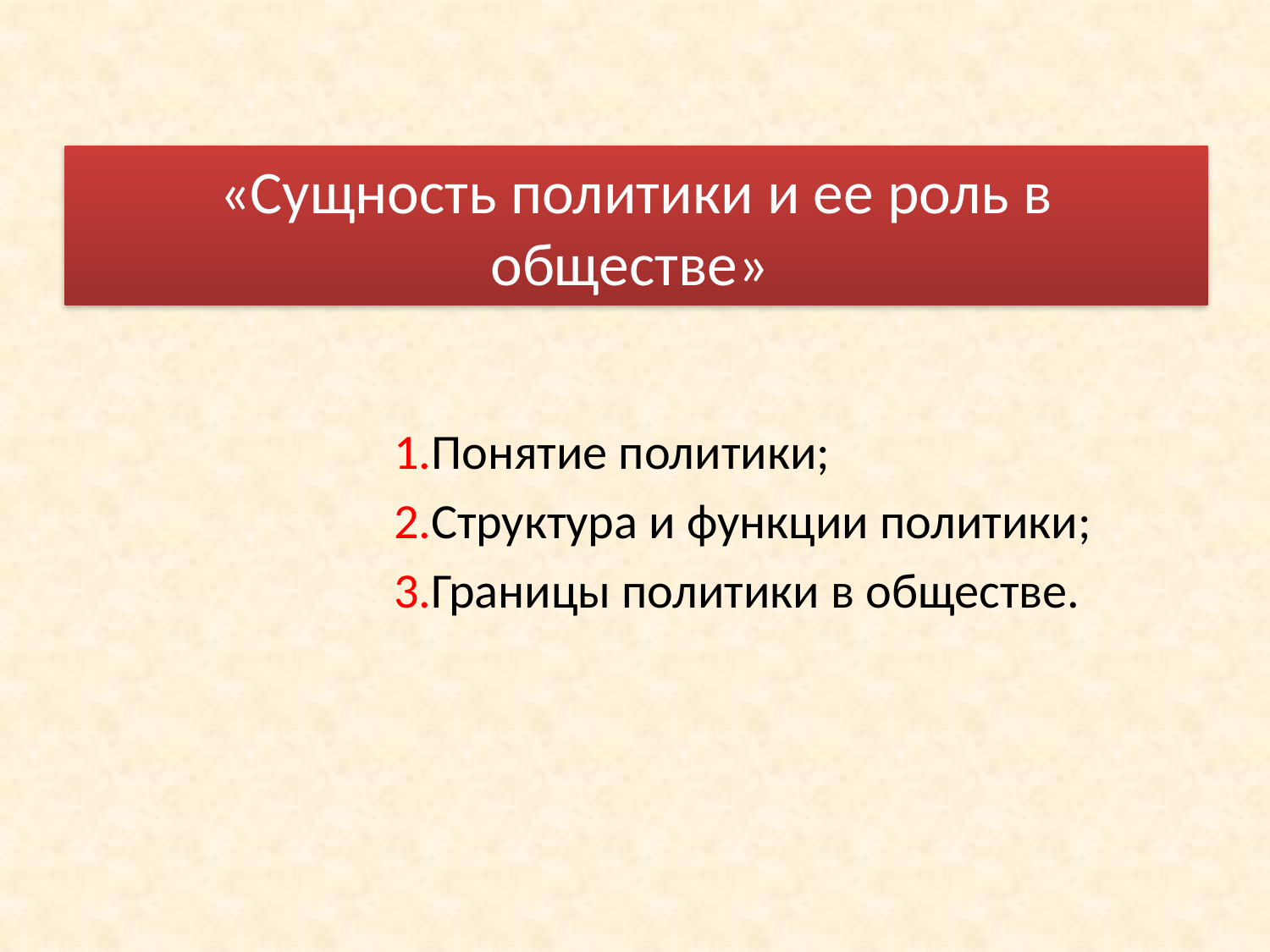

1.Понятие политики;
			2.Структура и функции политики;
			3.Границы политики в обществе.

# «Сущность политики и ее роль в обществе»